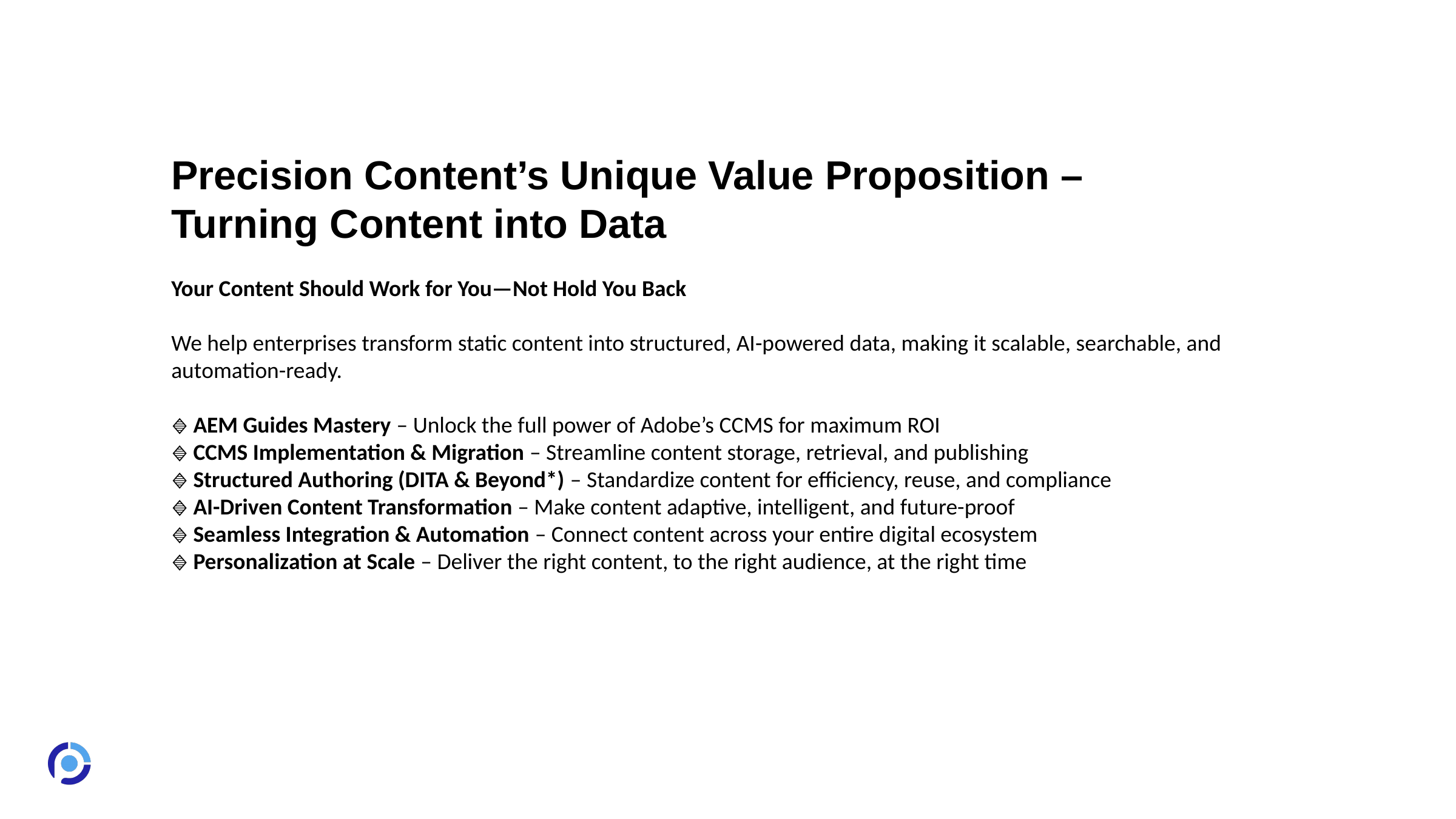

Precision Content’s Unique Value Proposition – Turning Content into Data

Your Content Should Work for You—Not Hold You Back

We help enterprises transform static content into structured, AI-powered data, making it scalable, searchable, and automation-ready.

🔹 AEM Guides Mastery – Unlock the full power of Adobe’s CCMS for maximum ROI
🔹 CCMS Implementation & Migration – Streamline content storage, retrieval, and publishing
🔹 Structured Authoring (DITA & Beyond*) – Standardize content for efficiency, reuse, and compliance
🔹 AI-Driven Content Transformation – Make content adaptive, intelligent, and future-proof
🔹 Seamless Integration & Automation – Connect content across your entire digital ecosystem
🔹 Personalization at Scale – Deliver the right content, to the right audience, at the right time